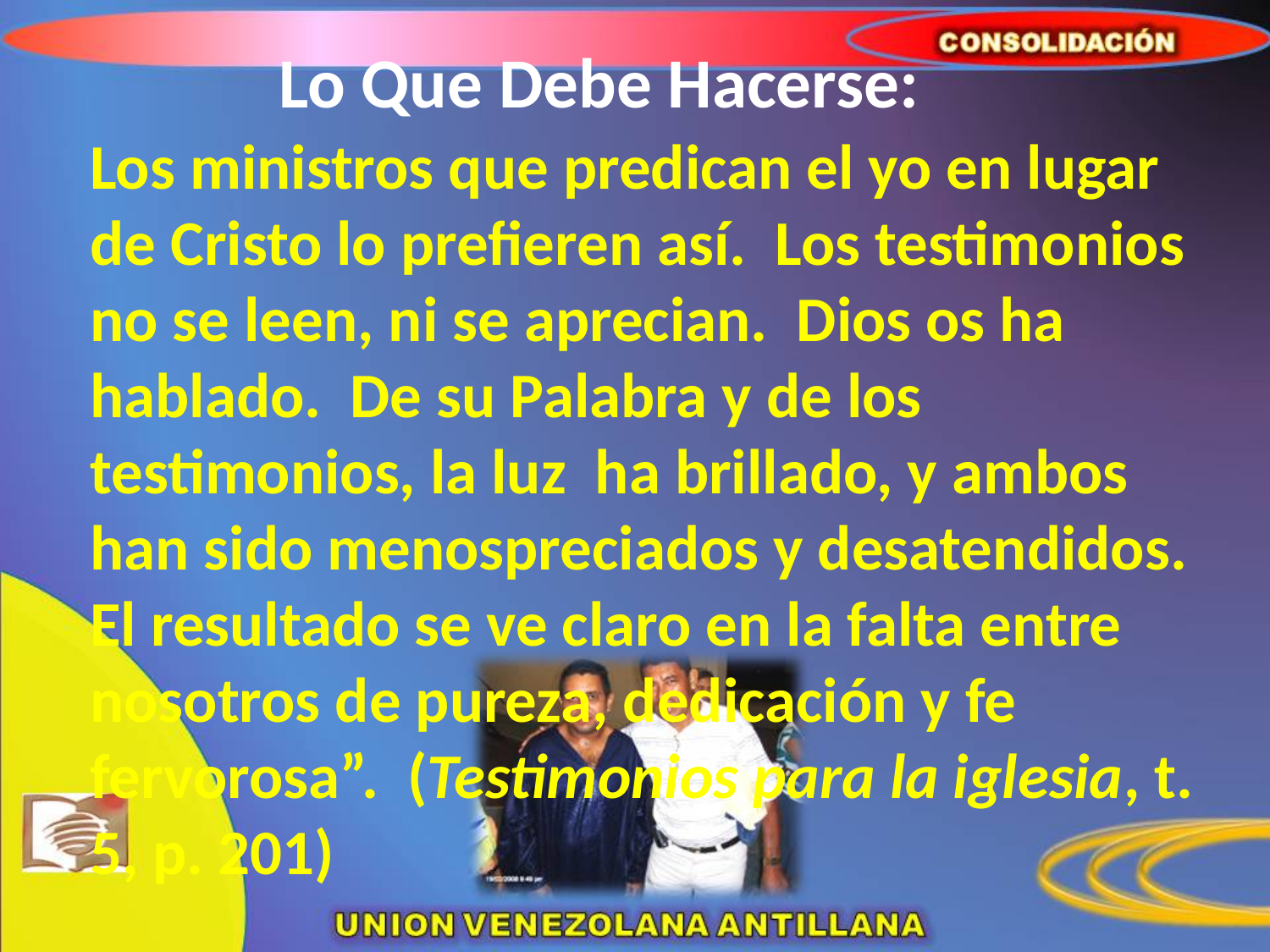

# Lo Que Debe Hacerse:
	Los ministros que predican el yo en lugar de Cristo lo prefieren así.  Los testimonios no se leen, ni se aprecian.  Dios os ha hablado.  De su Palabra y de los testimonios, la luz  ha brillado, y ambos han sido menospreciados y desatendidos.  El resultado se ve claro en la falta entre nosotros de pureza, dedicación y fe fervorosa”.  (Testimonios para la iglesia, t. 5, p. 201)